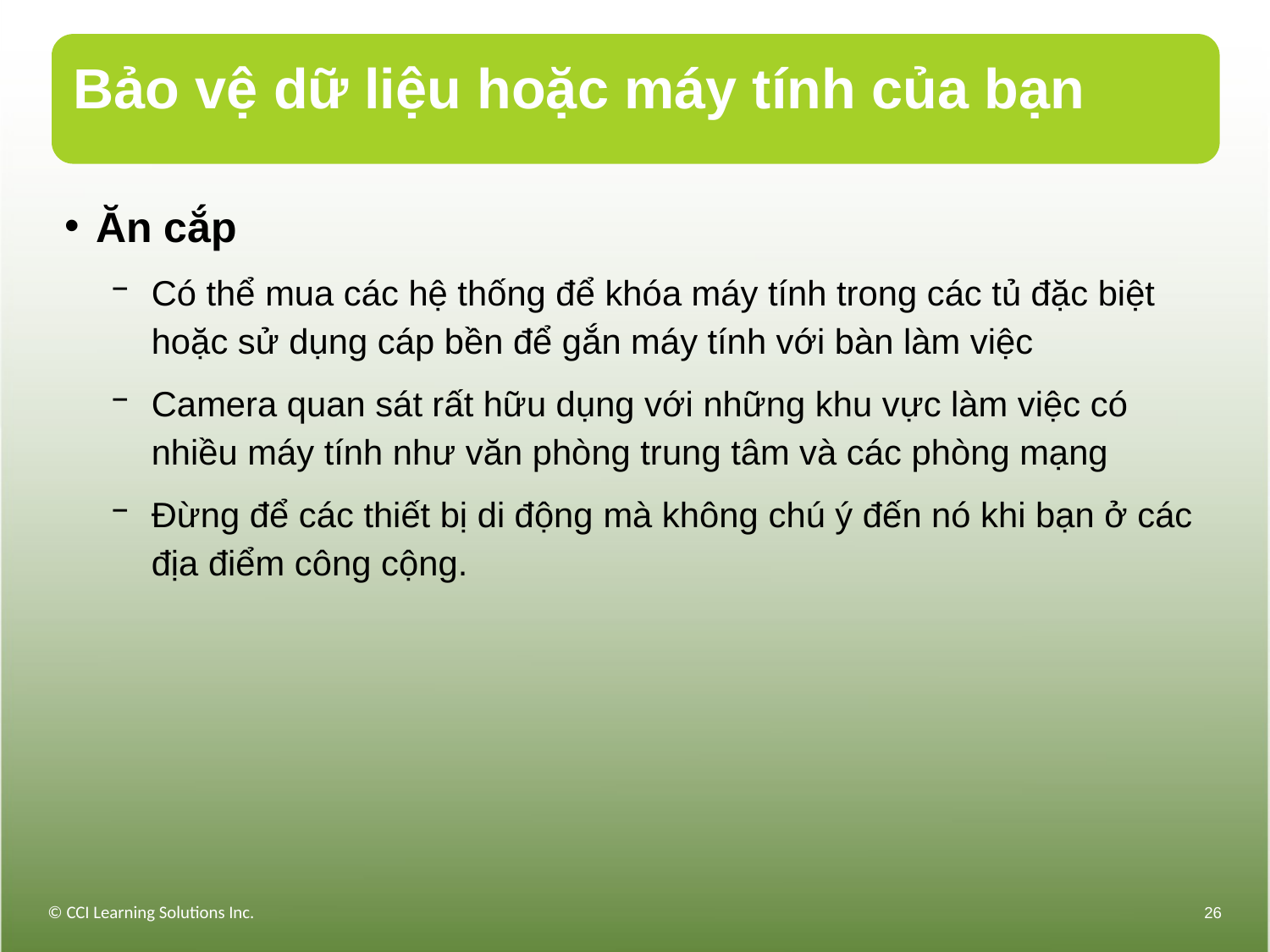

# Bảo vệ dữ liệu hoặc máy tính của bạn
Ăn cắp
Có thể mua các hệ thống để khóa máy tính trong các tủ đặc biệt hoặc sử dụng cáp bền để gắn máy tính với bàn làm việc
Camera quan sát rất hữu dụng với những khu vực làm việc có nhiều máy tính như văn phòng trung tâm và các phòng mạng
Đừng để các thiết bị di động mà không chú ý đến nó khi bạn ở các địa điểm công cộng.
© CCI Learning Solutions Inc.
26